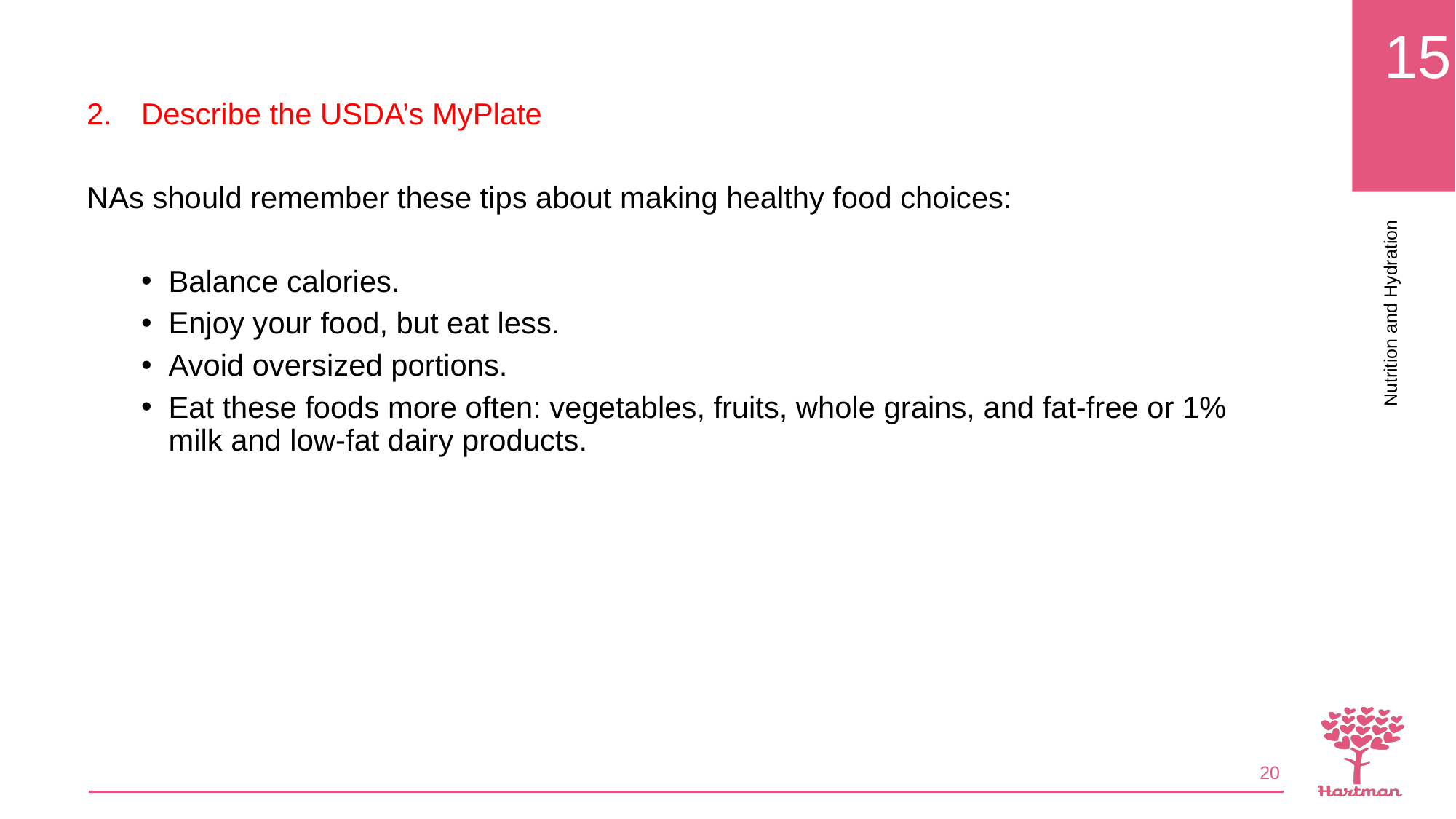

Describe the USDA’s MyPlate

NAs should remember these tips about making healthy food choices:

Balance calories.
Enjoy your food, but eat less.
Avoid oversized portions.
Eat these foods more often: vegetables, fruits, whole grains, and fat-free or 1% milk and low-fat dairy products.

20